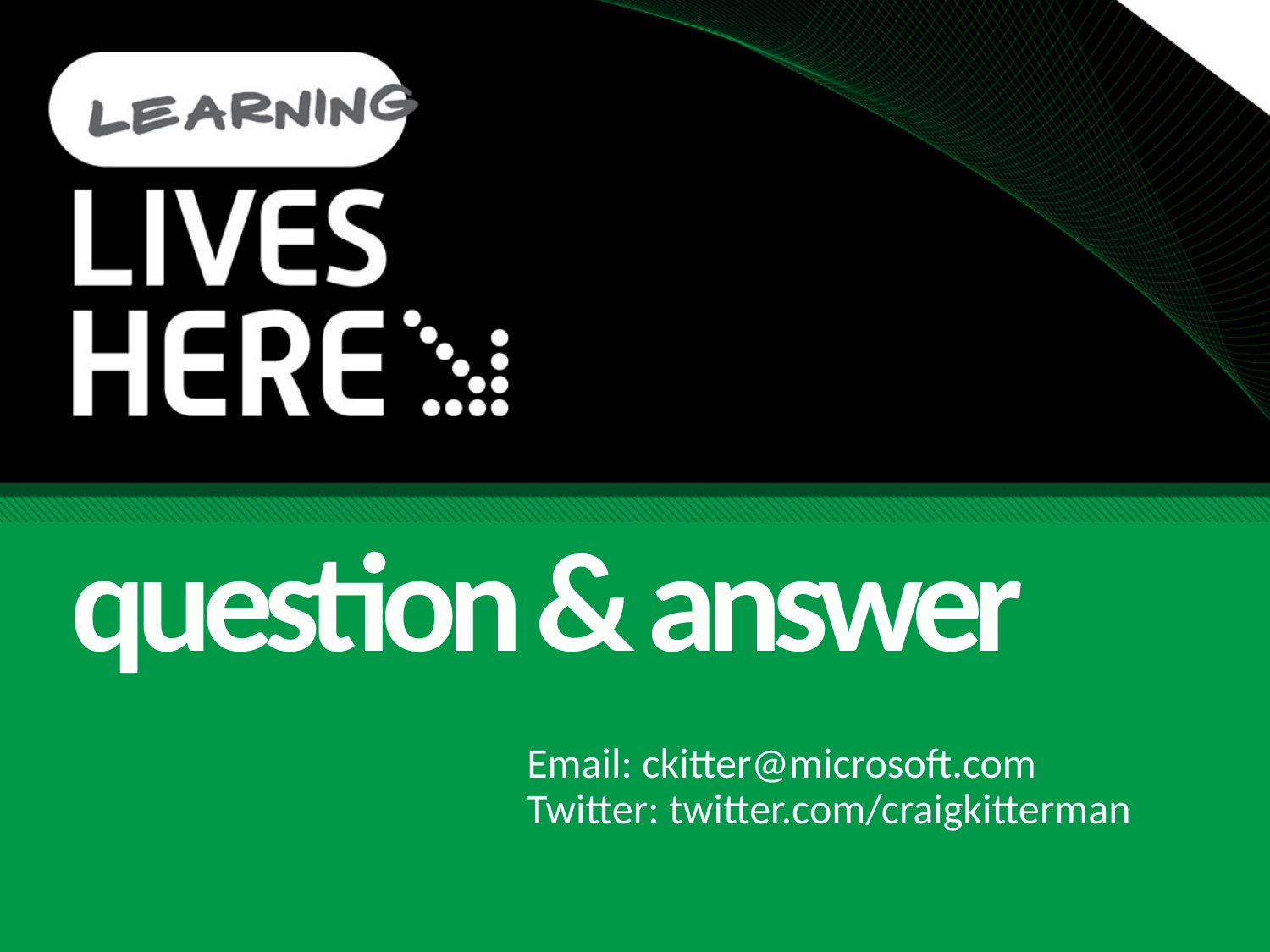

question & answer
Email: ckitter@microsoft.com
Twitter: twitter.com/craigkitterman